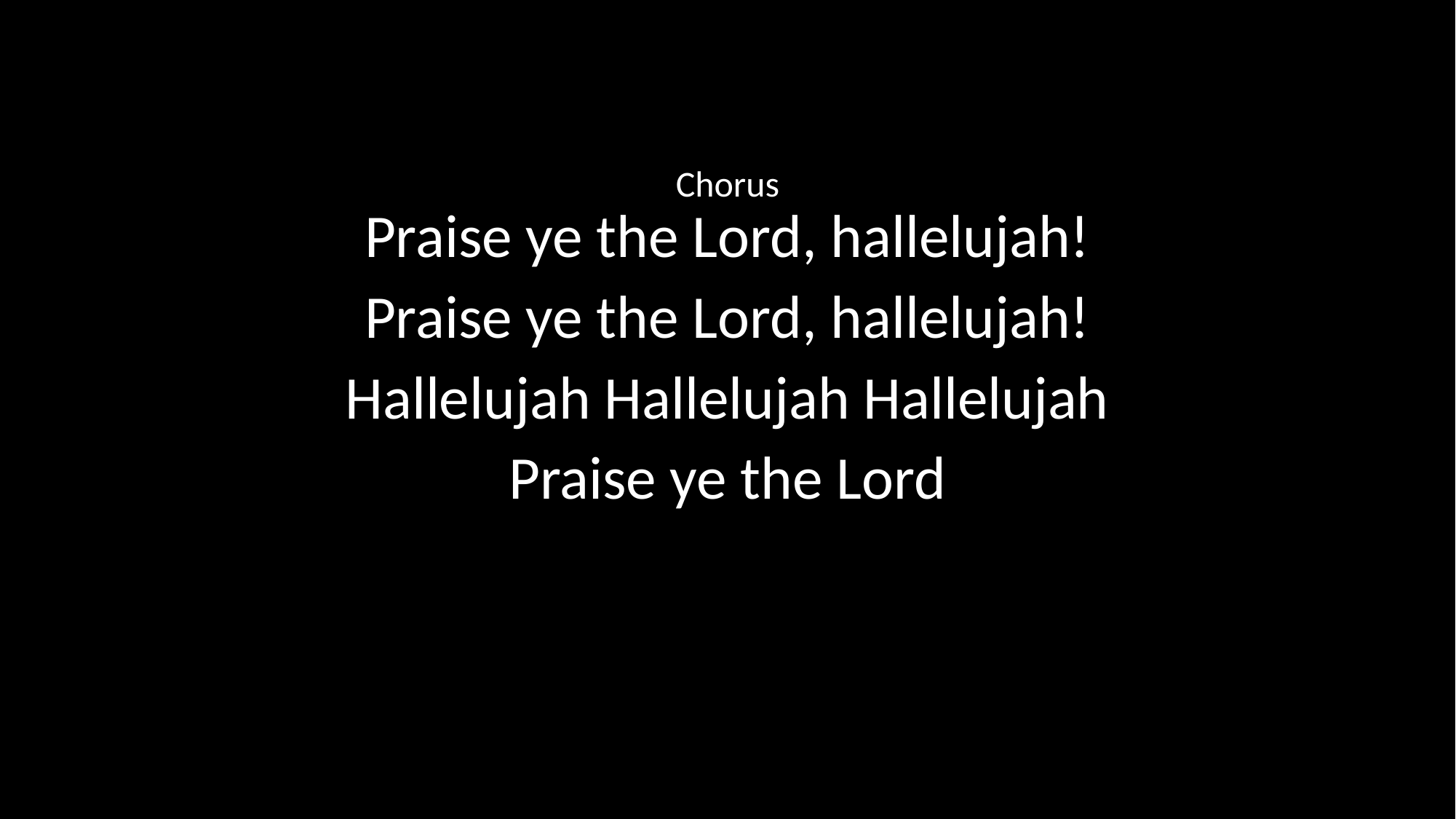

Chorus
Praise ye the Lord, hallelujah!
Praise ye the Lord, hallelujah!
Hallelujah Hallelujah Hallelujah
Praise ye the Lord